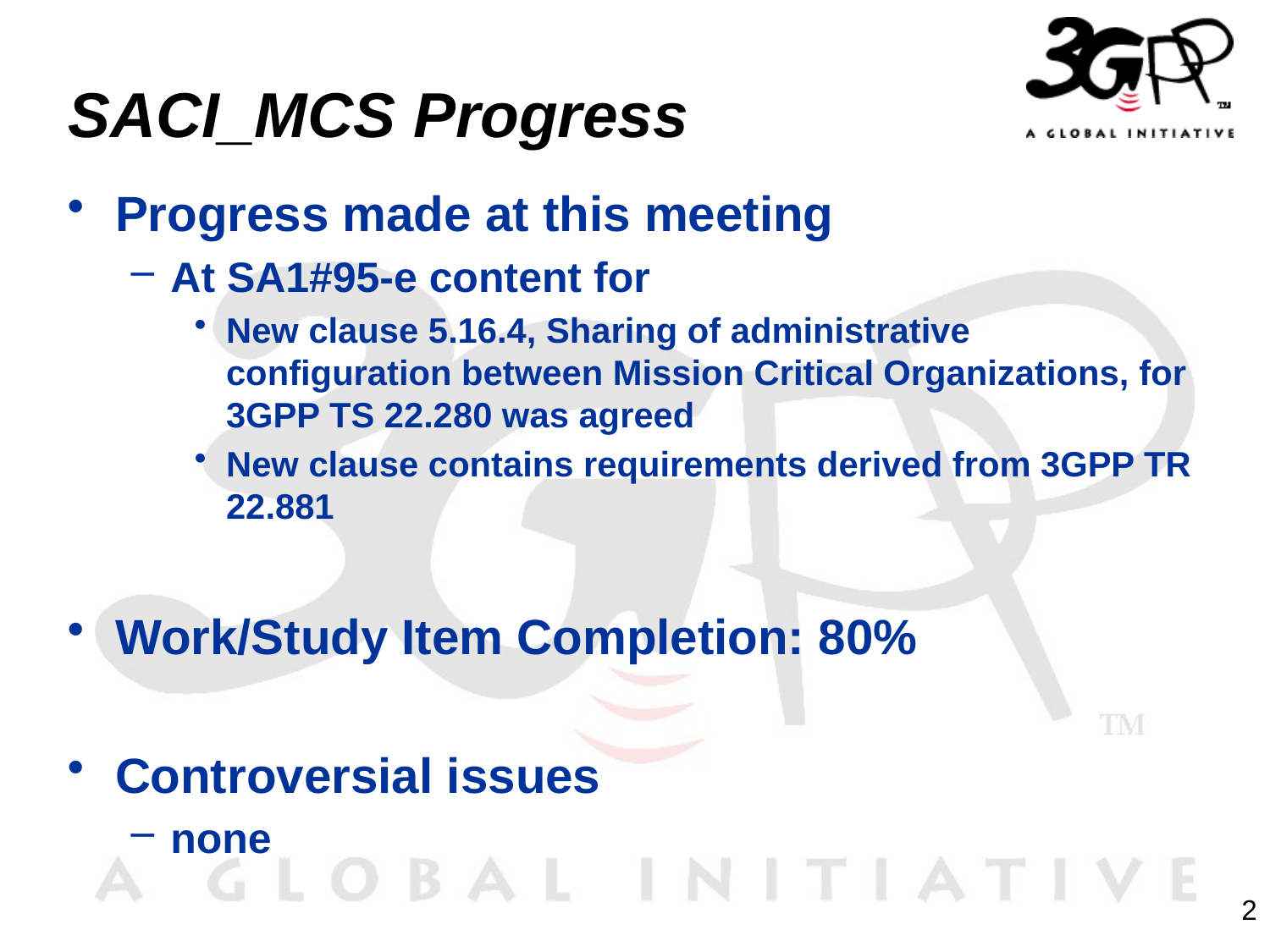

# SACI_MCS Progress
Progress made at this meeting
At SA1#95-e content for
New clause 5.16.4, Sharing of administrative configuration between Mission Critical Organizations, for 3GPP TS 22.280 was agreed
New clause contains requirements derived from 3GPP TR 22.881

Work/Study Item Completion: 80%

Controversial issues
none
2